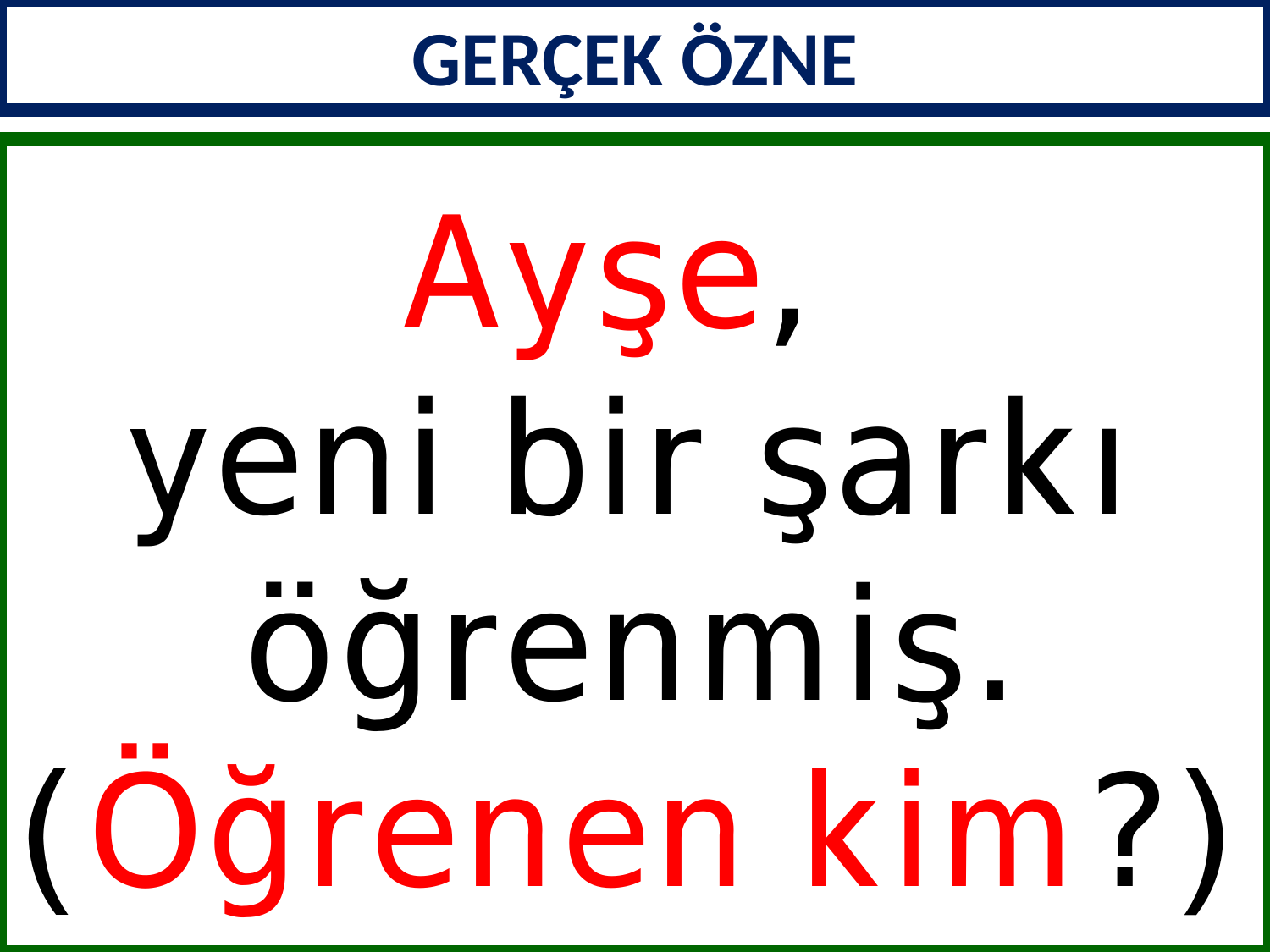

GERÇEK ÖZNE
Ayşe,
yeni bir şarkı öğrenmiş.
(Öğrenen kim?)